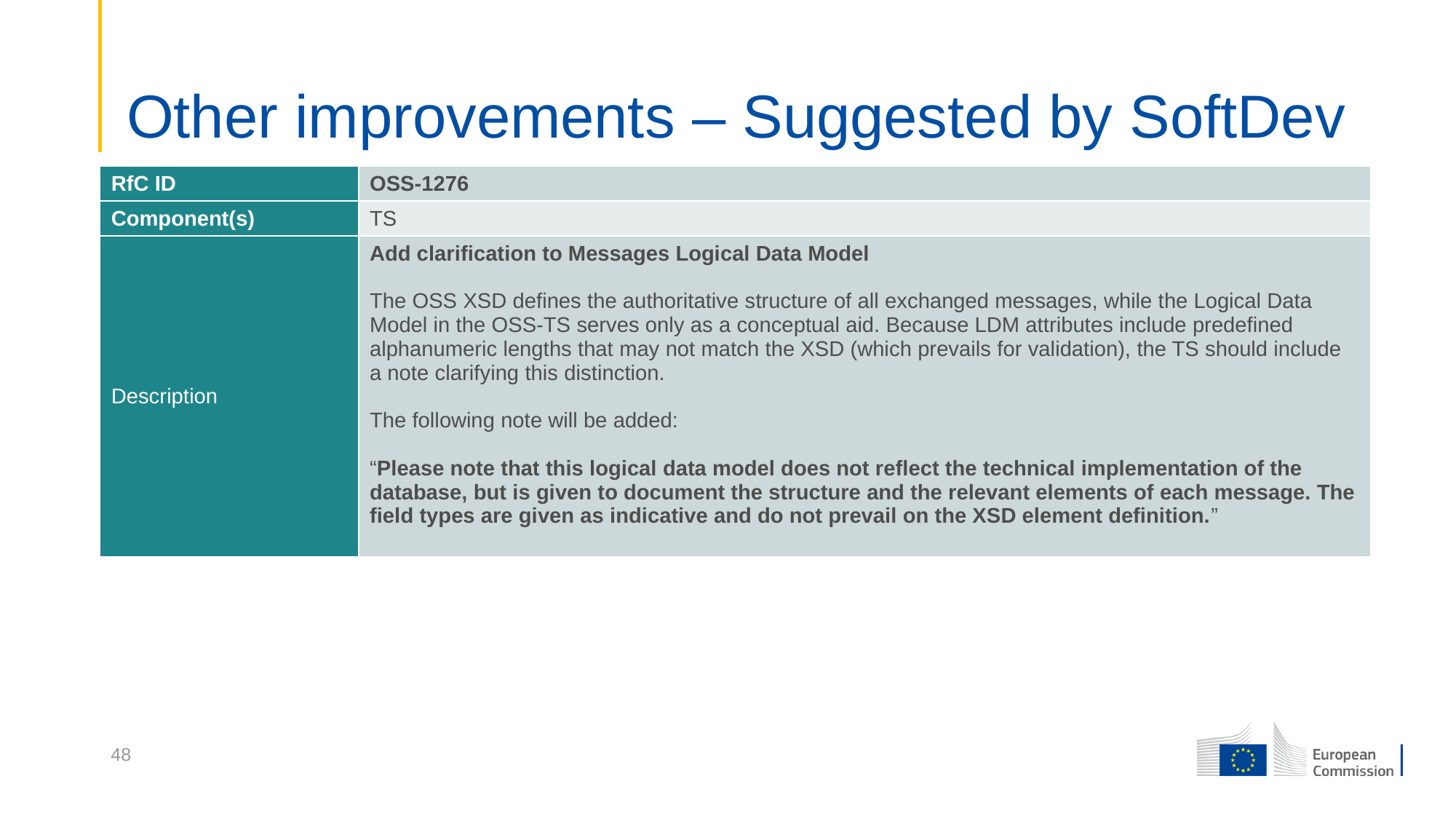

# Other improvements – Suggested by SoftDev
| RfC ID | OSS-1276 |
| --- | --- |
| Component(s) | TS |
| Description | Add clarification to Messages Logical Data Model The OSS XSD defines the authoritative structure of all exchanged messages, while the Logical Data Model in the OSS‑TS serves only as a conceptual aid. Because LDM attributes include predefined alphanumeric lengths that may not match the XSD (which prevails for validation), the TS should include a note clarifying this distinction. The following note will be added: “Please note that this logical data model does not reflect the technical implementation of the database, but is given to document the structure and the relevant elements of each message. The field types are given as indicative and do not prevail on the XSD element definition.” |
48